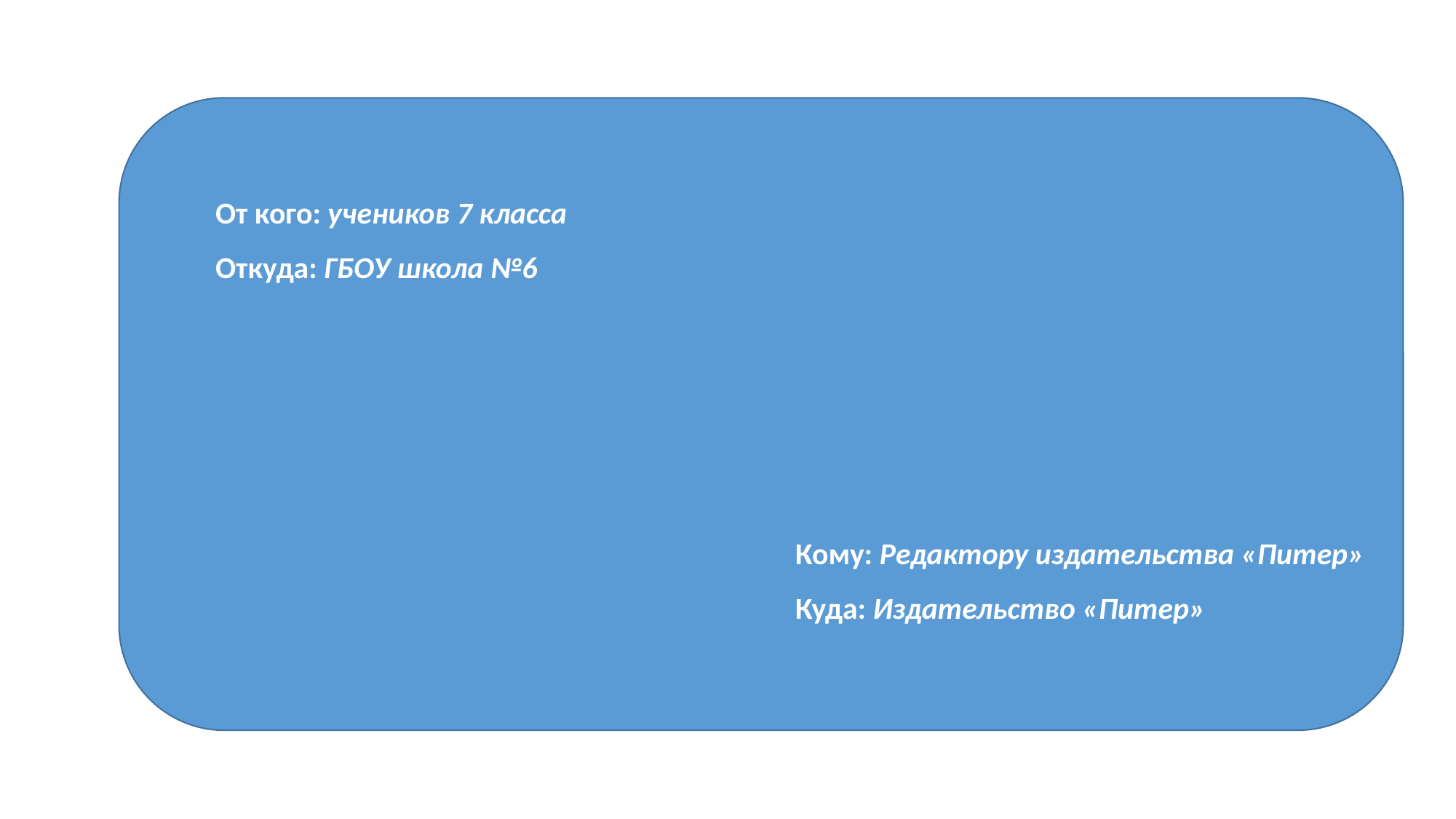

От кого: учеников 7 класса
Откуда: ГБОУ школа №6

Кому: Редактору издательства «Питер»
Куда: Издательство «Питер»